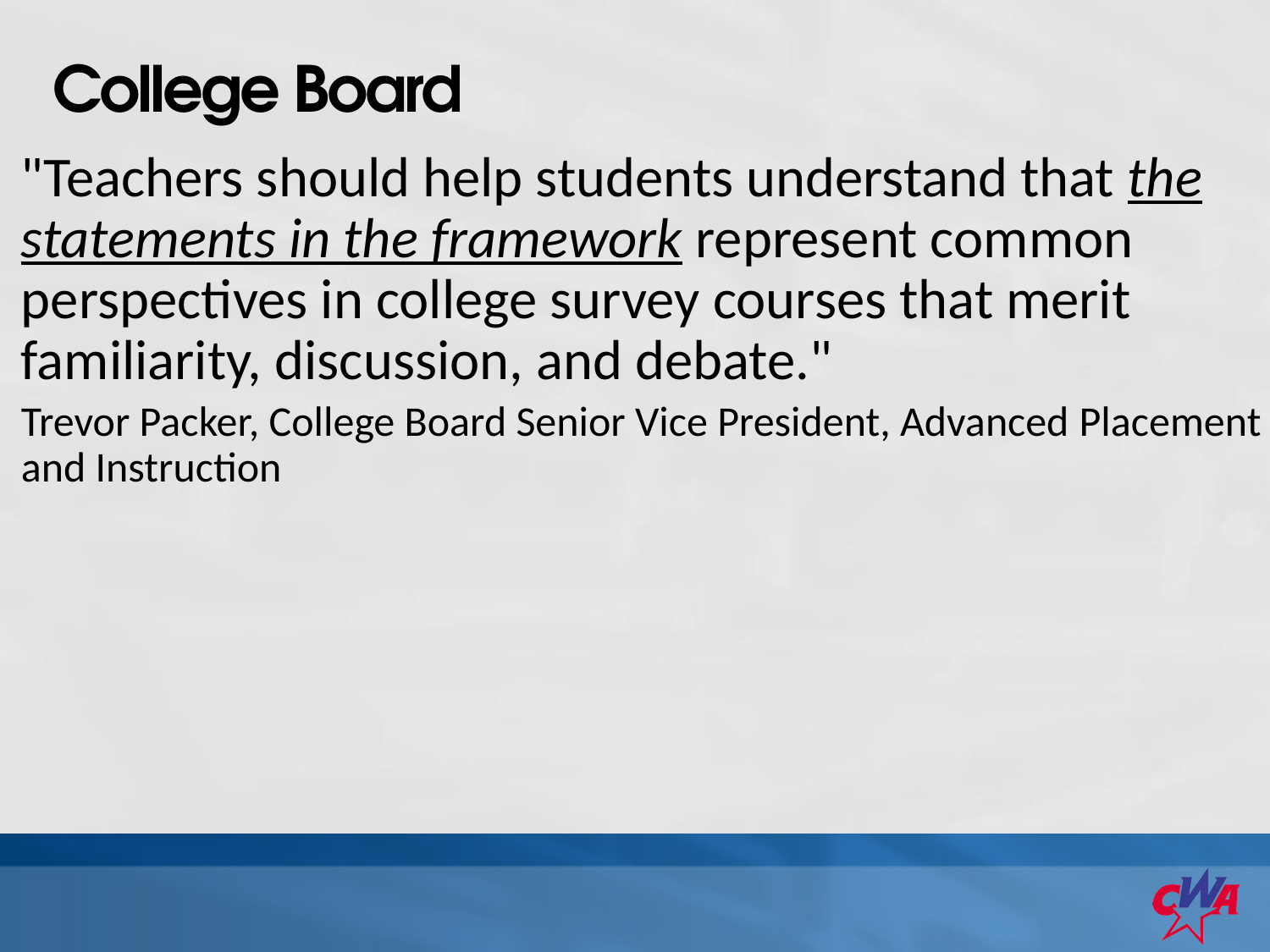

# College Board
"Teachers should help students understand that the statements in the framework represent common perspectives in college survey courses that merit familiarity, discussion, and debate."
Trevor Packer, College Board Senior Vice President, Advanced Placement and Instruction